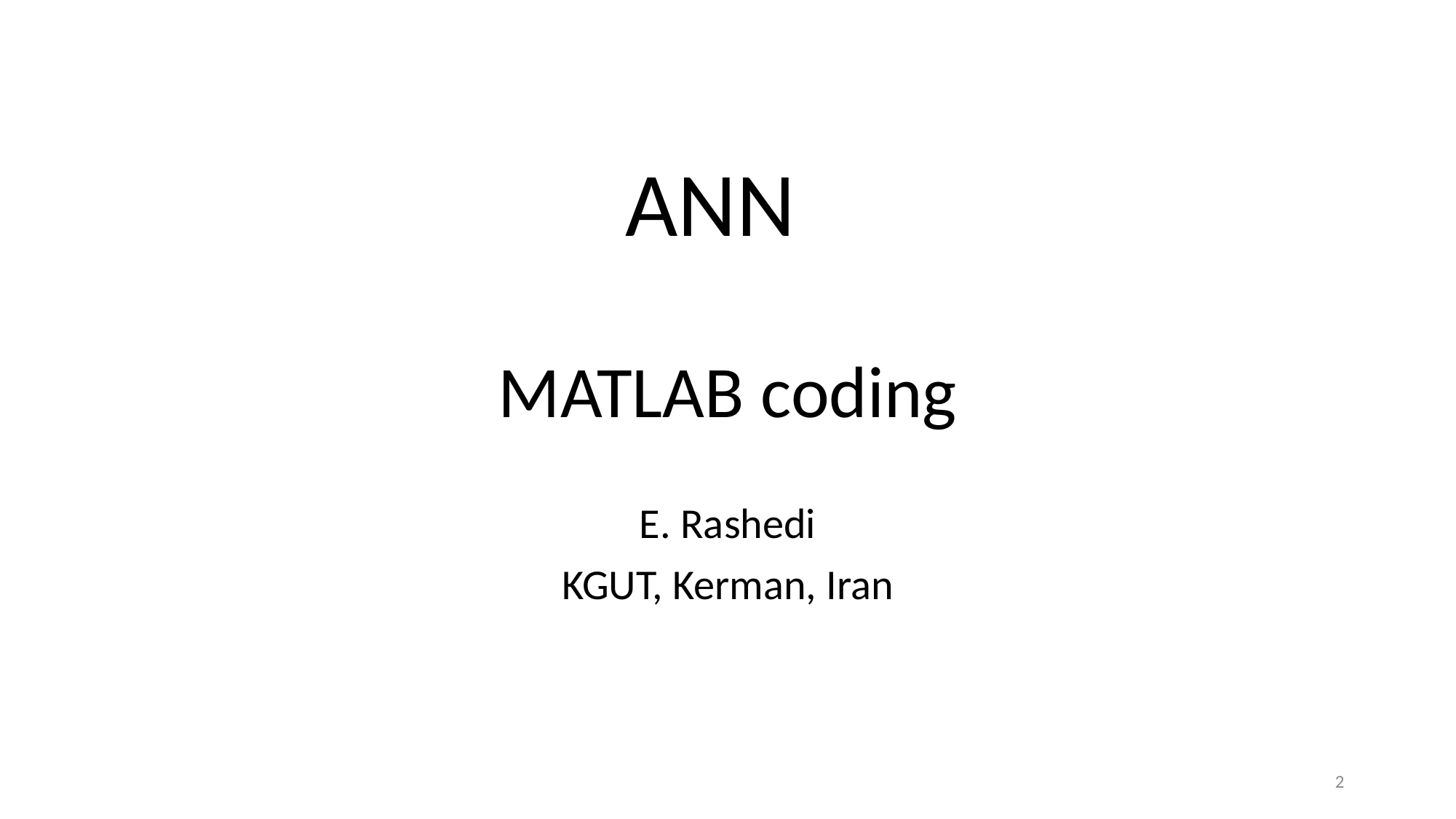

ANN
# MATLAB coding

E. Rashedi
KGUT, Kerman, Iran
2